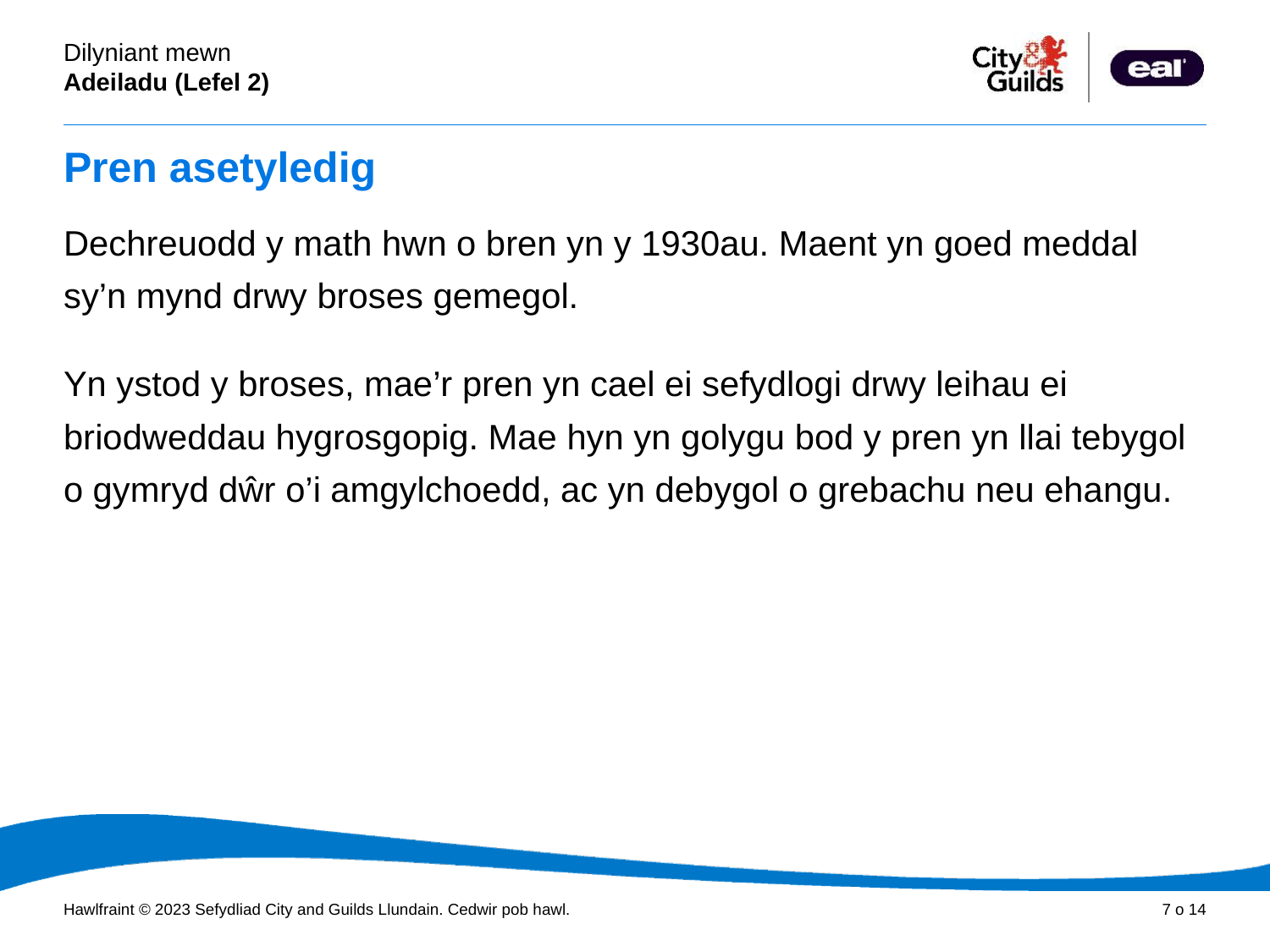

# Pren asetyledig
Dechreuodd y math hwn o bren yn y 1930au. Maent yn goed meddal sy’n mynd drwy broses gemegol.
Yn ystod y broses, mae’r pren yn cael ei sefydlogi drwy leihau ei briodweddau hygrosgopig. Mae hyn yn golygu bod y pren yn llai tebygol o gymryd dŵr o’i amgylchoedd, ac yn debygol o grebachu neu ehangu.